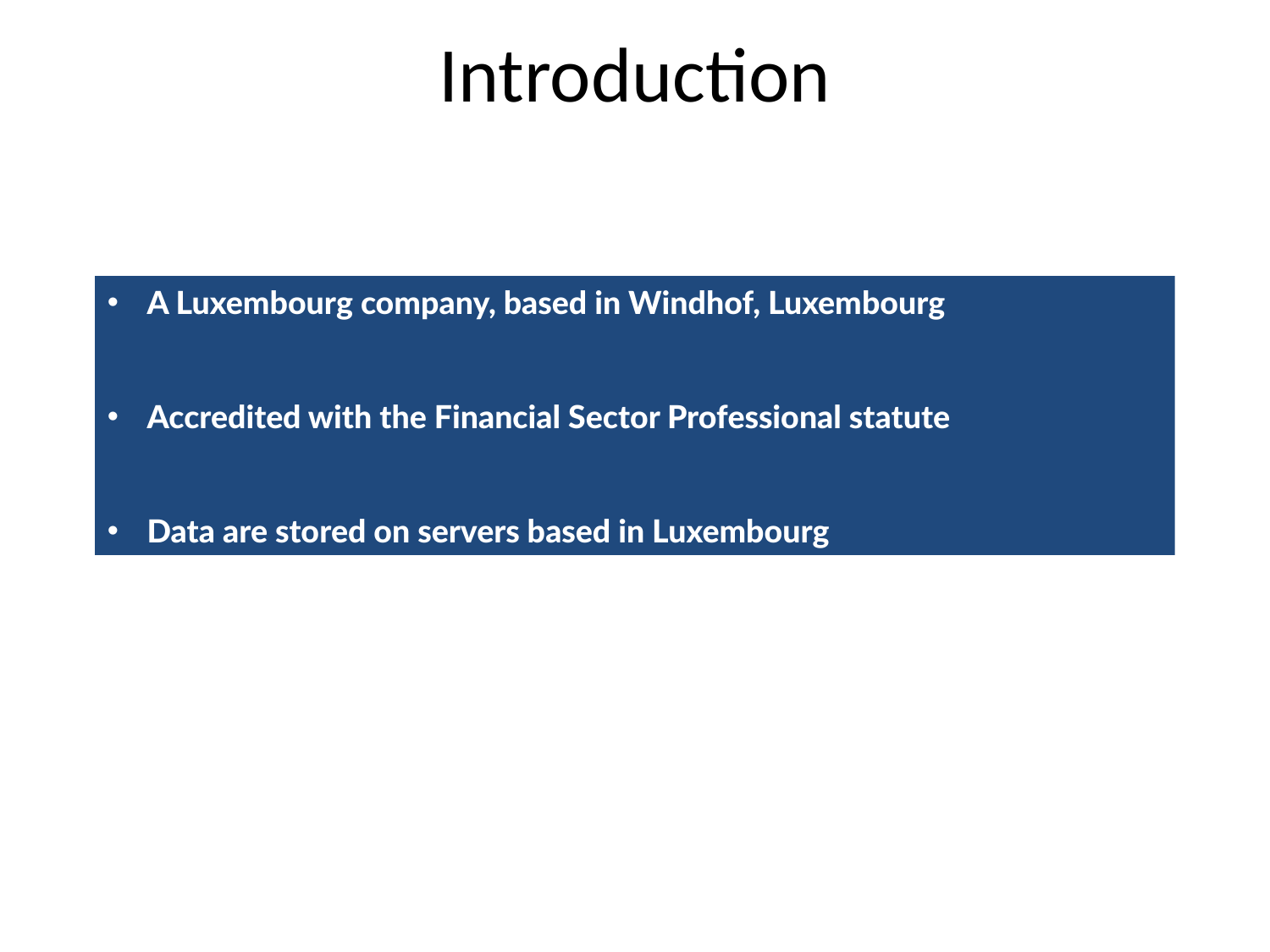

# Introduction
A Luxembourg company, based in Windhof, Luxembourg

Accredited with the Financial Sector Professional statute

Data are stored on servers based in Luxembourg